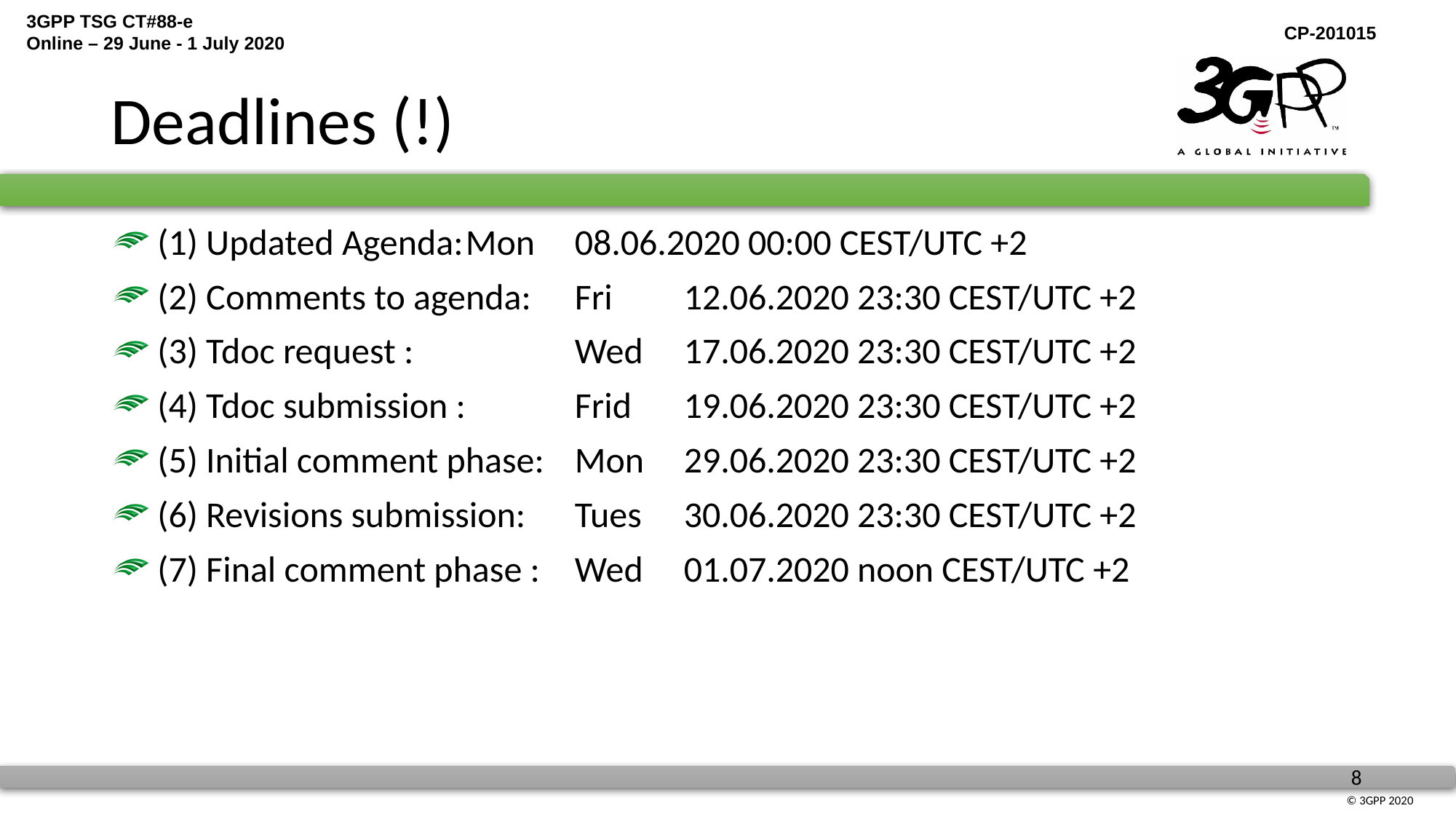

# Deadlines (!)
 (1) Updated Agenda:	Mon	08.06.2020 00:00 CEST/UTC +2
 (2) Comments to agenda:	Fri 	12.06.2020 23:30 CEST/UTC +2
 (3) Tdoc request :		Wed 	17.06.2020 23:30 CEST/UTC +2
 (4) Tdoc submission :	Frid 	19.06.2020 23:30 CEST/UTC +2
 (5) Initial comment phase:	Mon 	29.06.2020 23:30 CEST/UTC +2
 (6) Revisions submission: 	Tues	30.06.2020 23:30 CEST/UTC +2
 (7) Final comment phase :	Wed 	01.07.2020 noon CEST/UTC +2